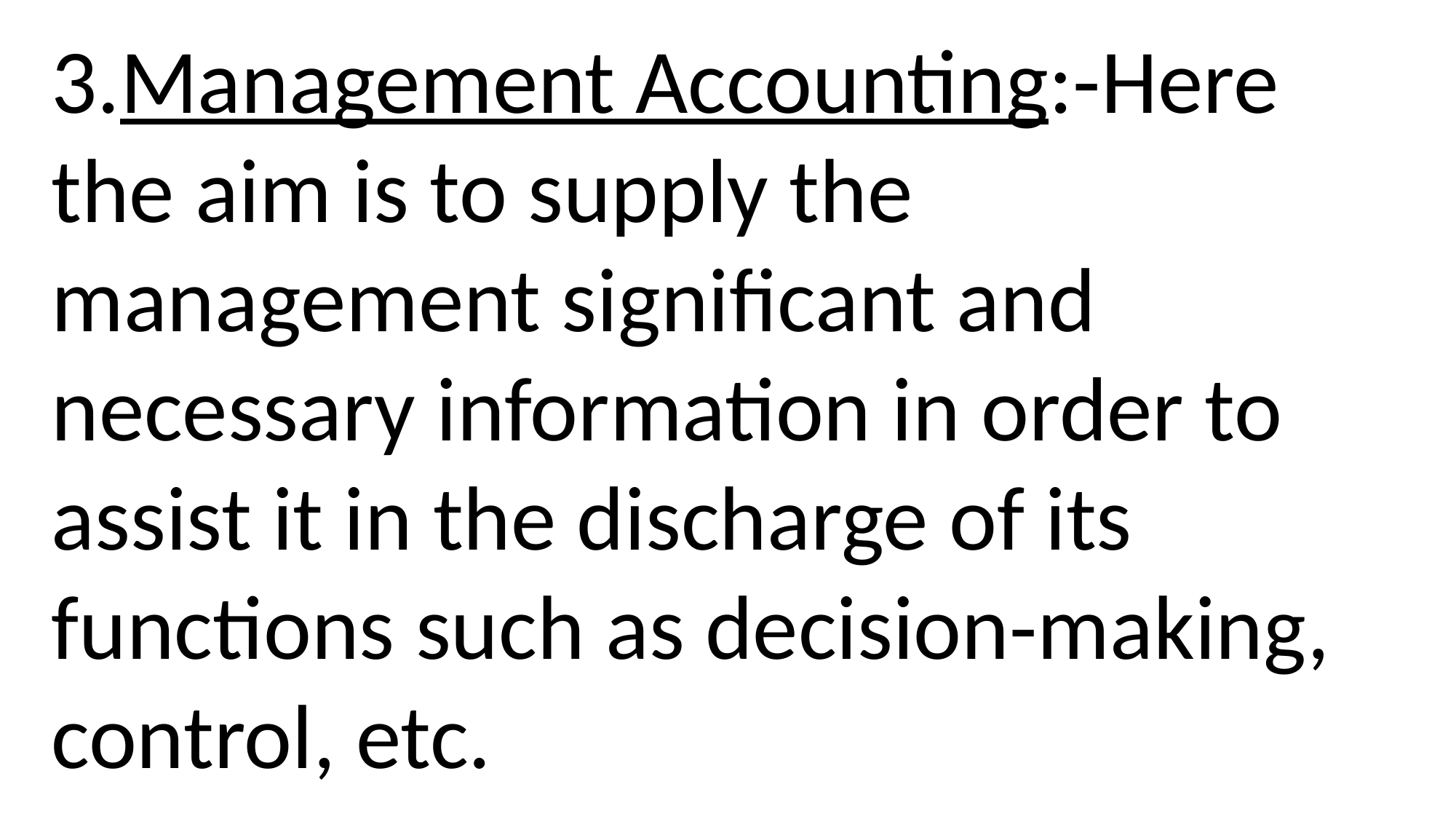

3.Management Accounting:-Here the aim is to supply the management significant and necessary information in order to assist it in the discharge of its functions such as decision-making, control, etc.